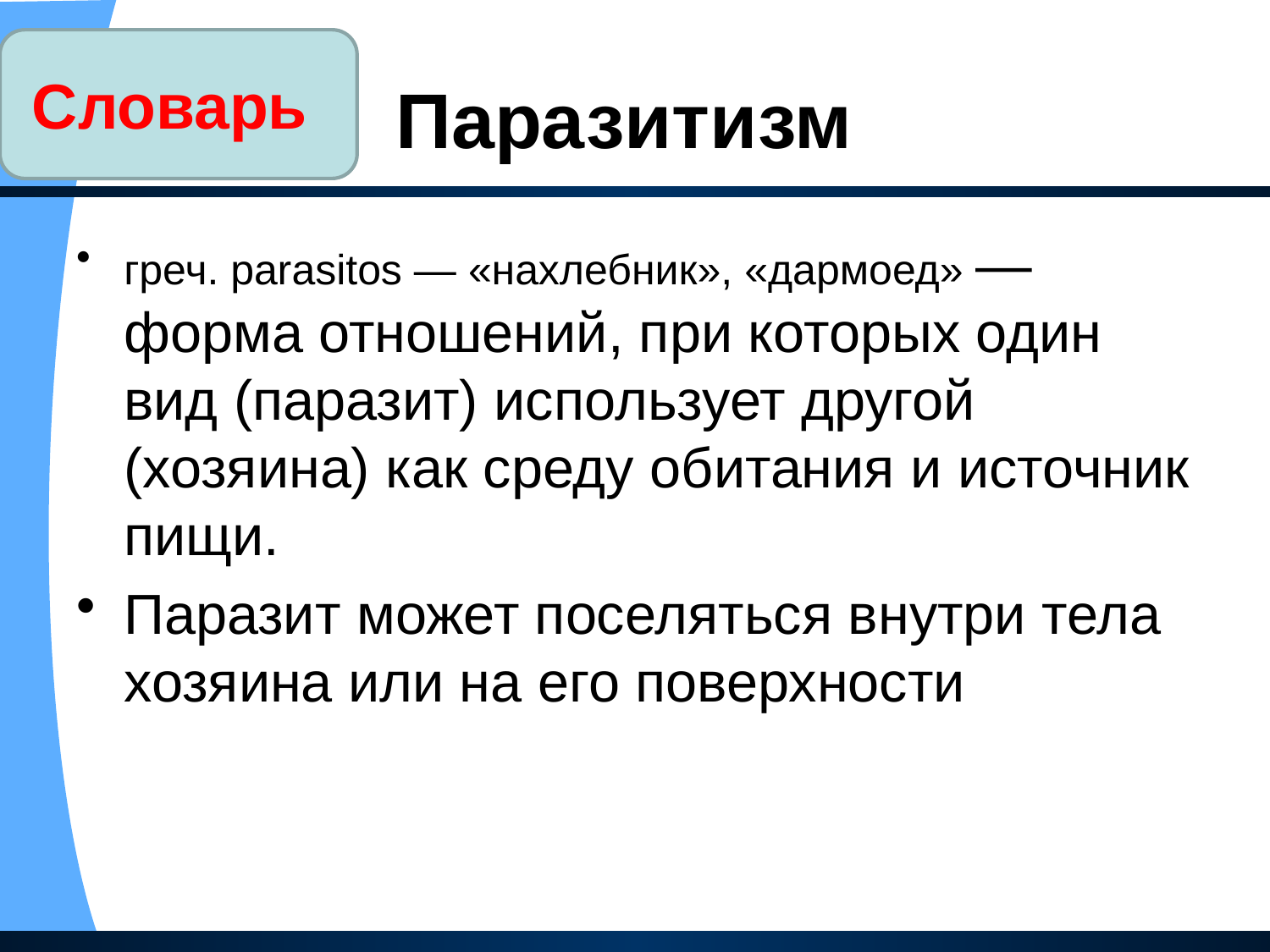

Словарь
# Паразитизм
греч. parasitos — «нахлебник», «дармоед» — форма отношений, при которых один вид (паразит) использует другой (хозяина) как среду обитания и источник пищи.
Паразит может поселяться внутри тела хозяина или на его поверхности